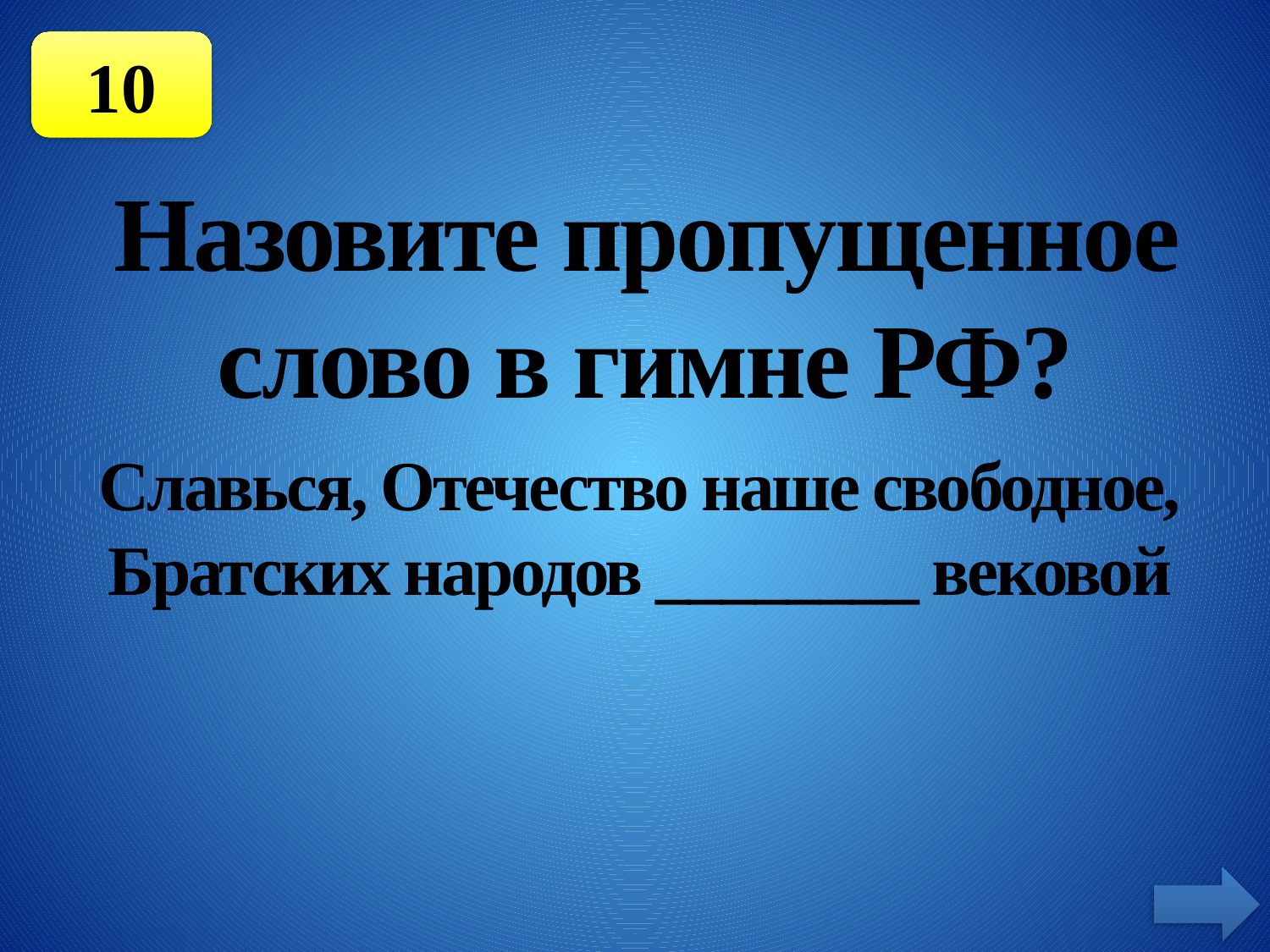

10
Назовите пропущенное слово в гимне РФ?
Славься, Отечество наше свободное,
Братских народов ________ вековой